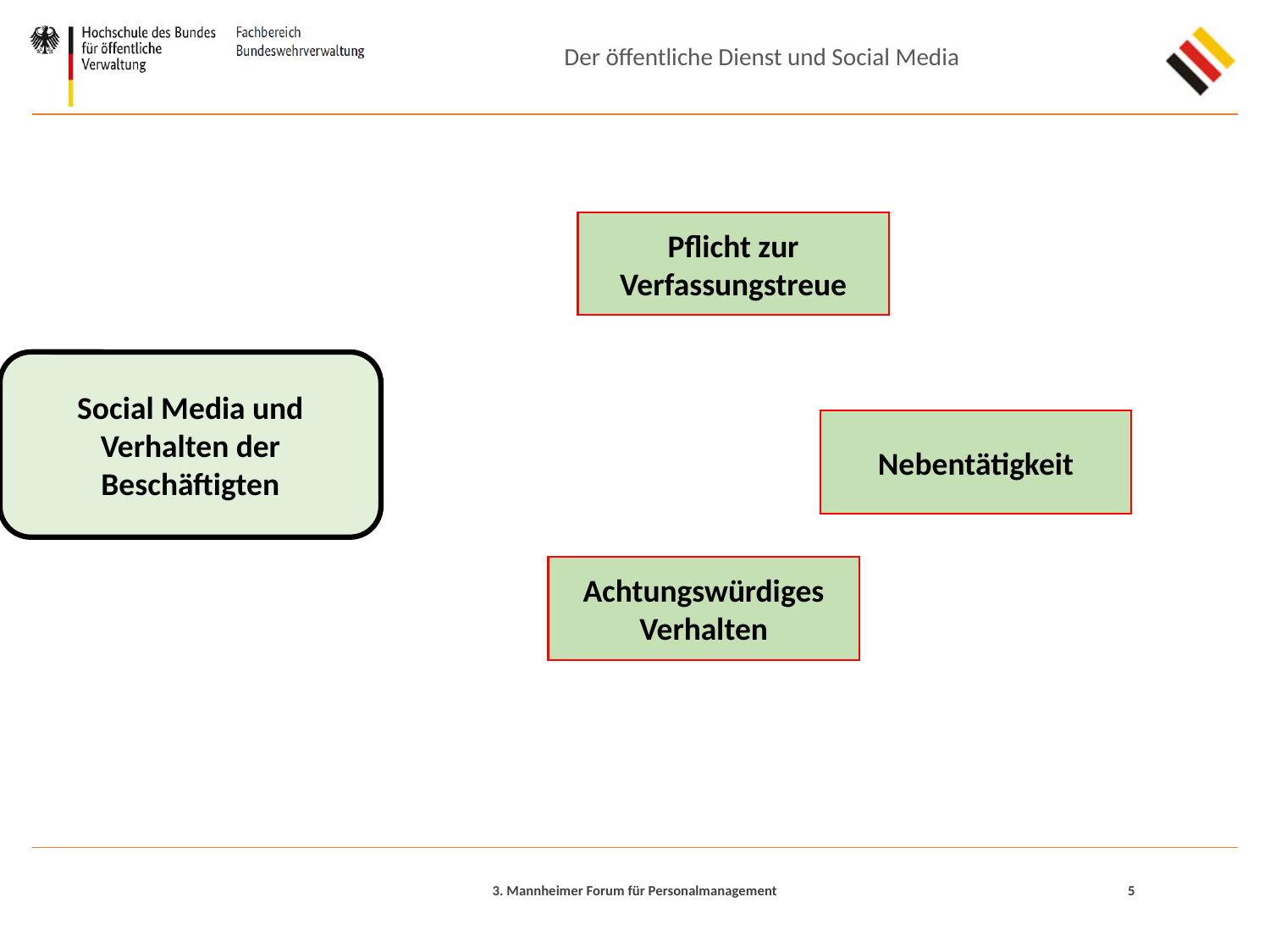

Der öffentliche Dienst und Social Media
Pflicht zur Verfassungstreue
Social Media und Verhalten der Beschäftigten
Nebentätigkeit
Achtungswürdiges Verhalten
5
3. Mannheimer Forum für Personalmanagement